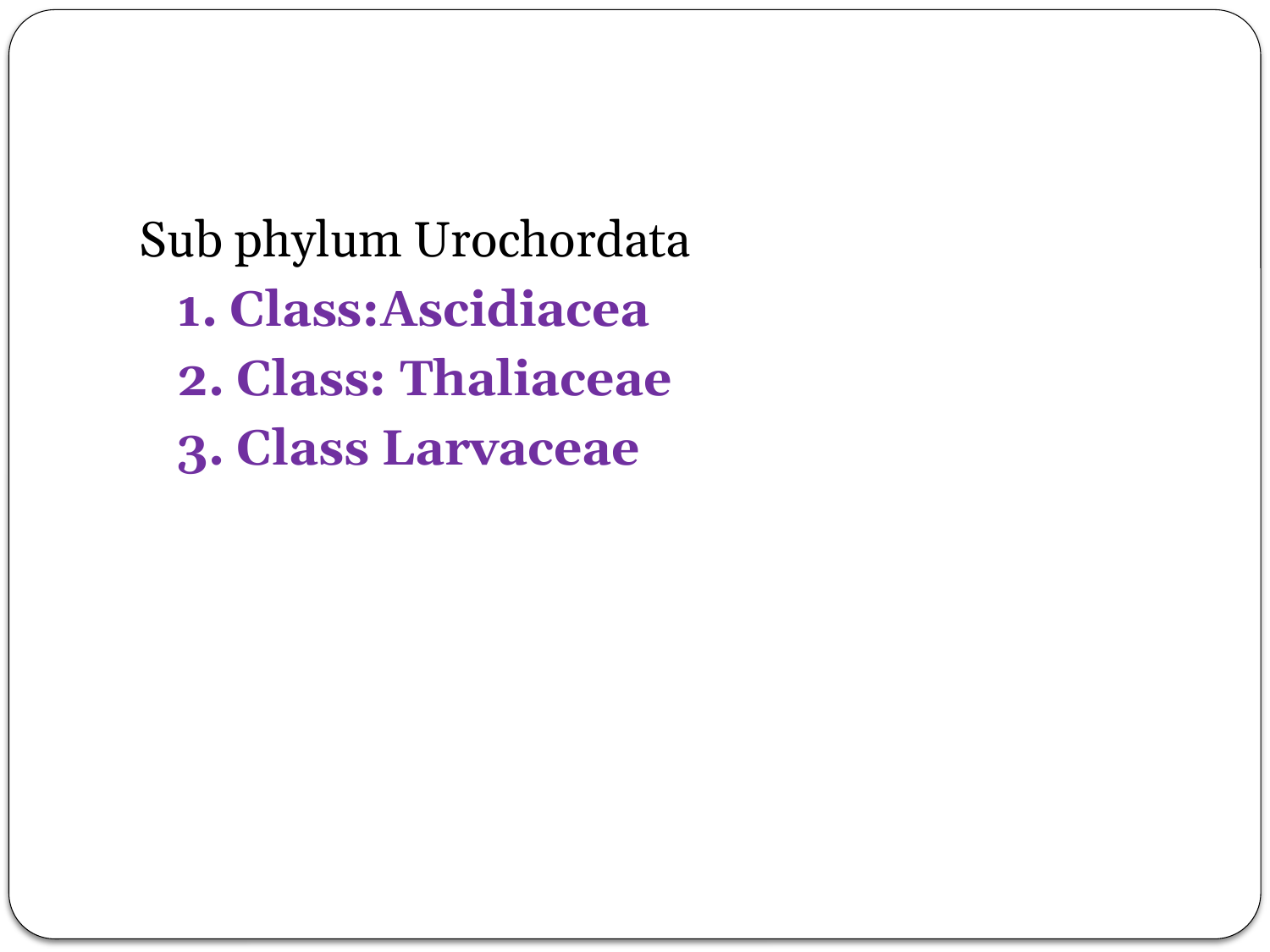

Sub phylum Urochordata
	1. Class:Ascidiacea
	2. Class: Thaliaceae
	3. Class Larvaceae